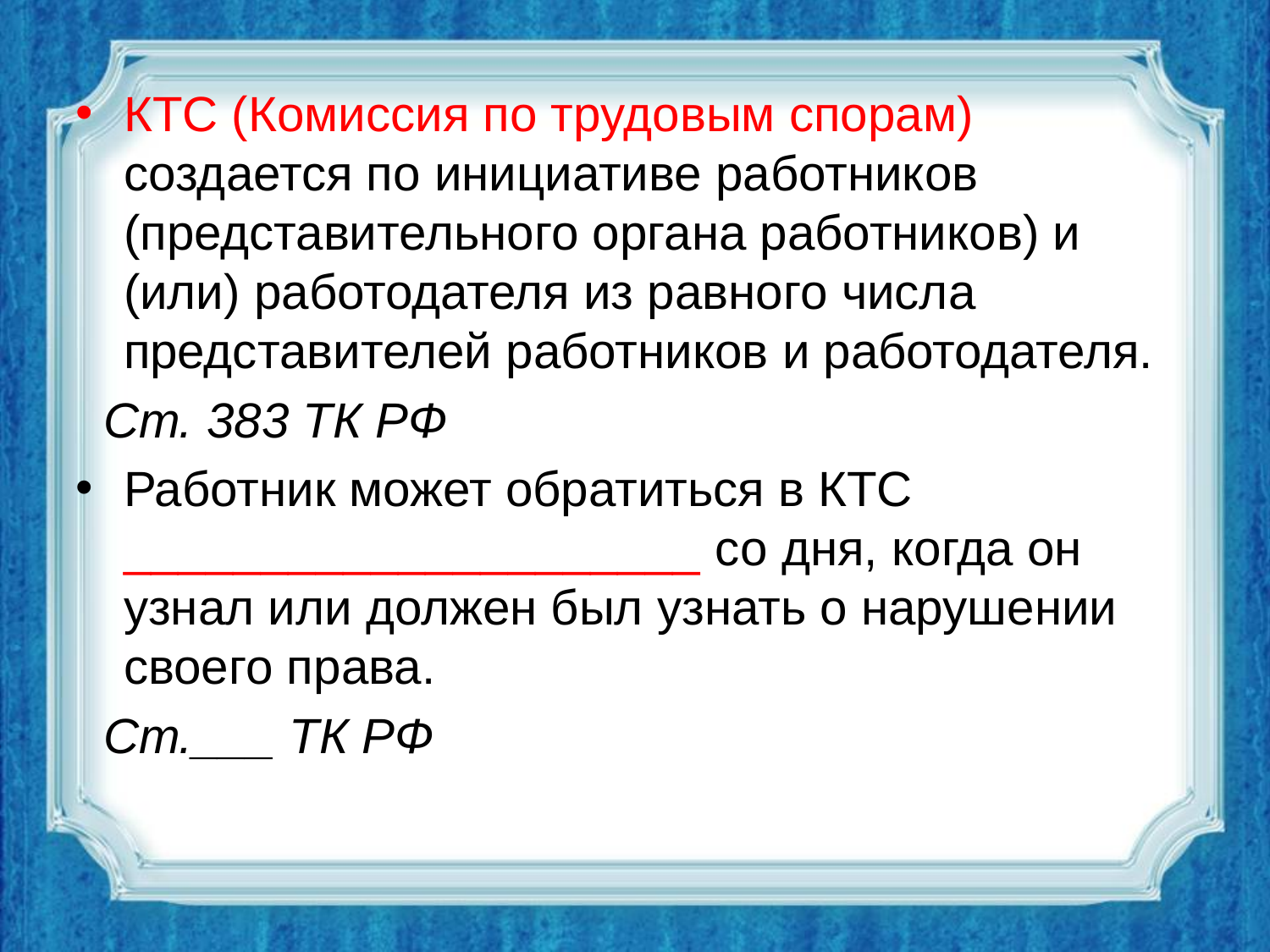

КТС (Комиссия по трудовым спорам) создается по инициативе работников (представительного органа работников) и (или) работодателя из равного числа представителей работников и работодателя.
  Ст. 383 ТК РФ
Работник может обратиться в КТС _____________________ со дня, когда он узнал или должен был узнать о нарушении своего права.
  Ст.___ ТК РФ